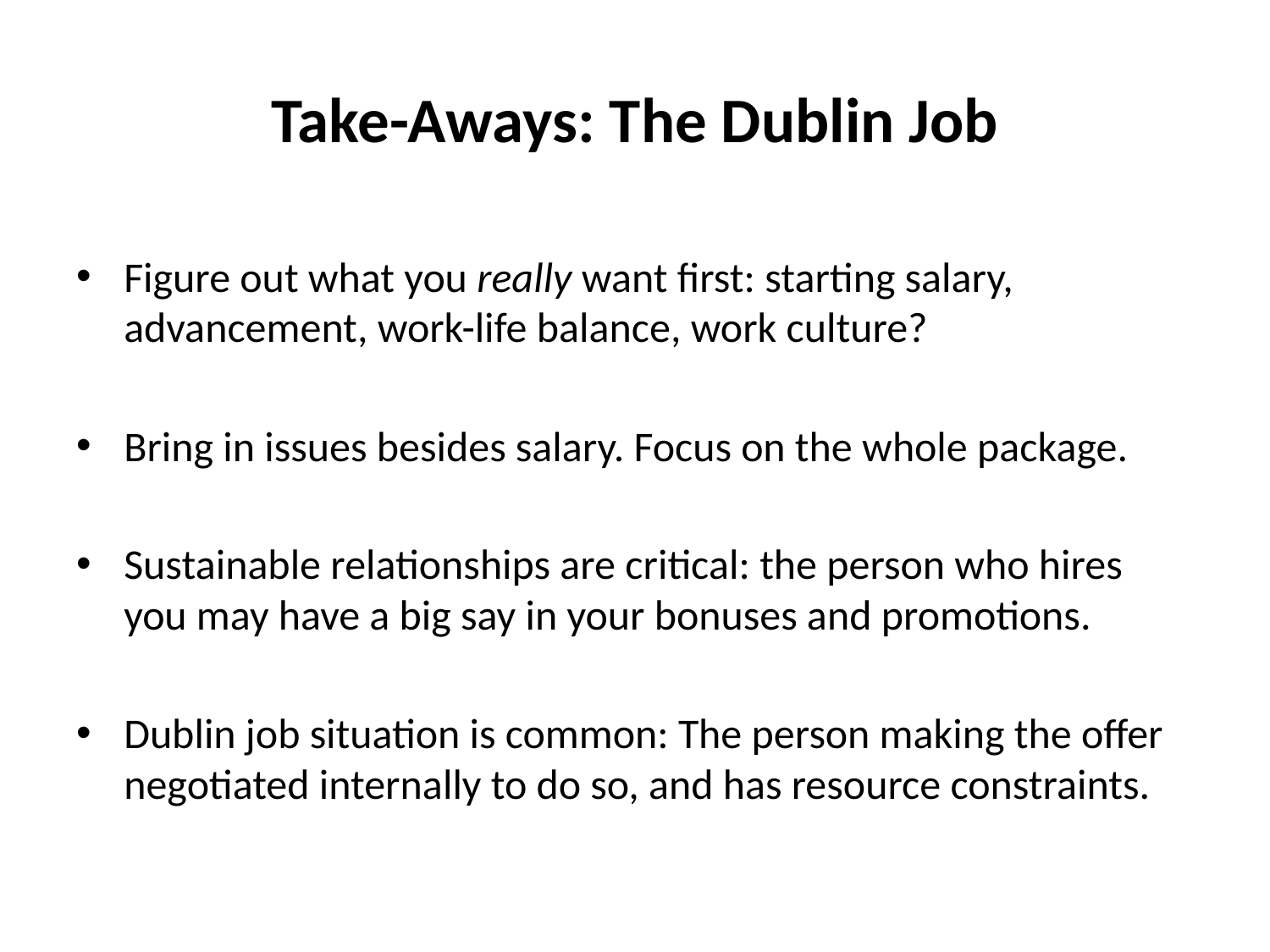

# Take-Aways: The Dublin Job
Figure out what you really want first: starting salary, advancement, work-life balance, work culture?

Bring in issues besides salary. Focus on the whole package.

Sustainable relationships are critical: the person who hires you may have a big say in your bonuses and promotions.

Dublin job situation is common: The person making the offer negotiated internally to do so, and has resource constraints.